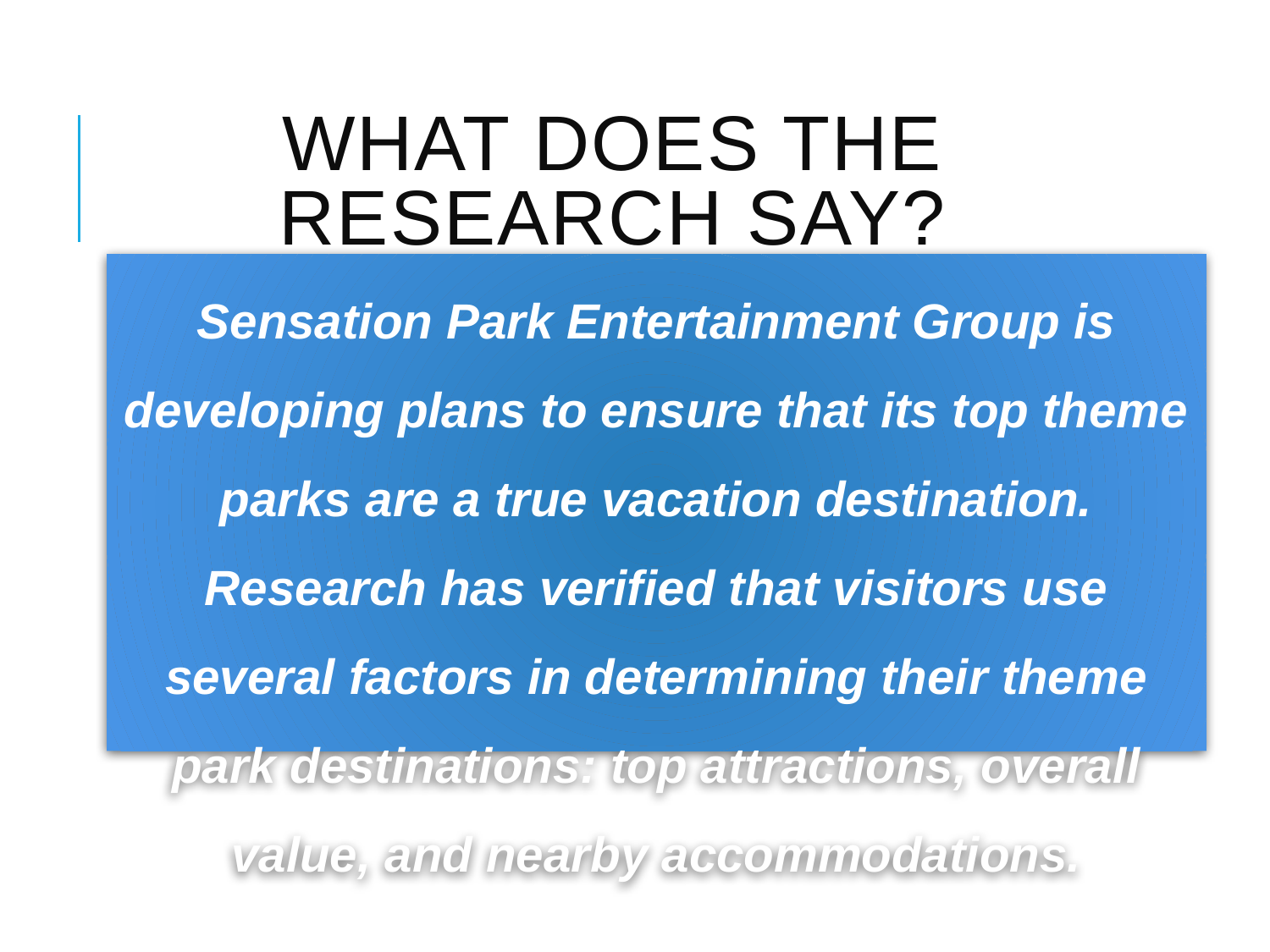

# What Does the Research Say?
Sensation Park Entertainment Group is developing plans to ensure that its top theme parks are a true vacation destination. Research has verified that visitors use several factors in determining their theme park destinations: top attractions, overall value, and nearby accommodations.